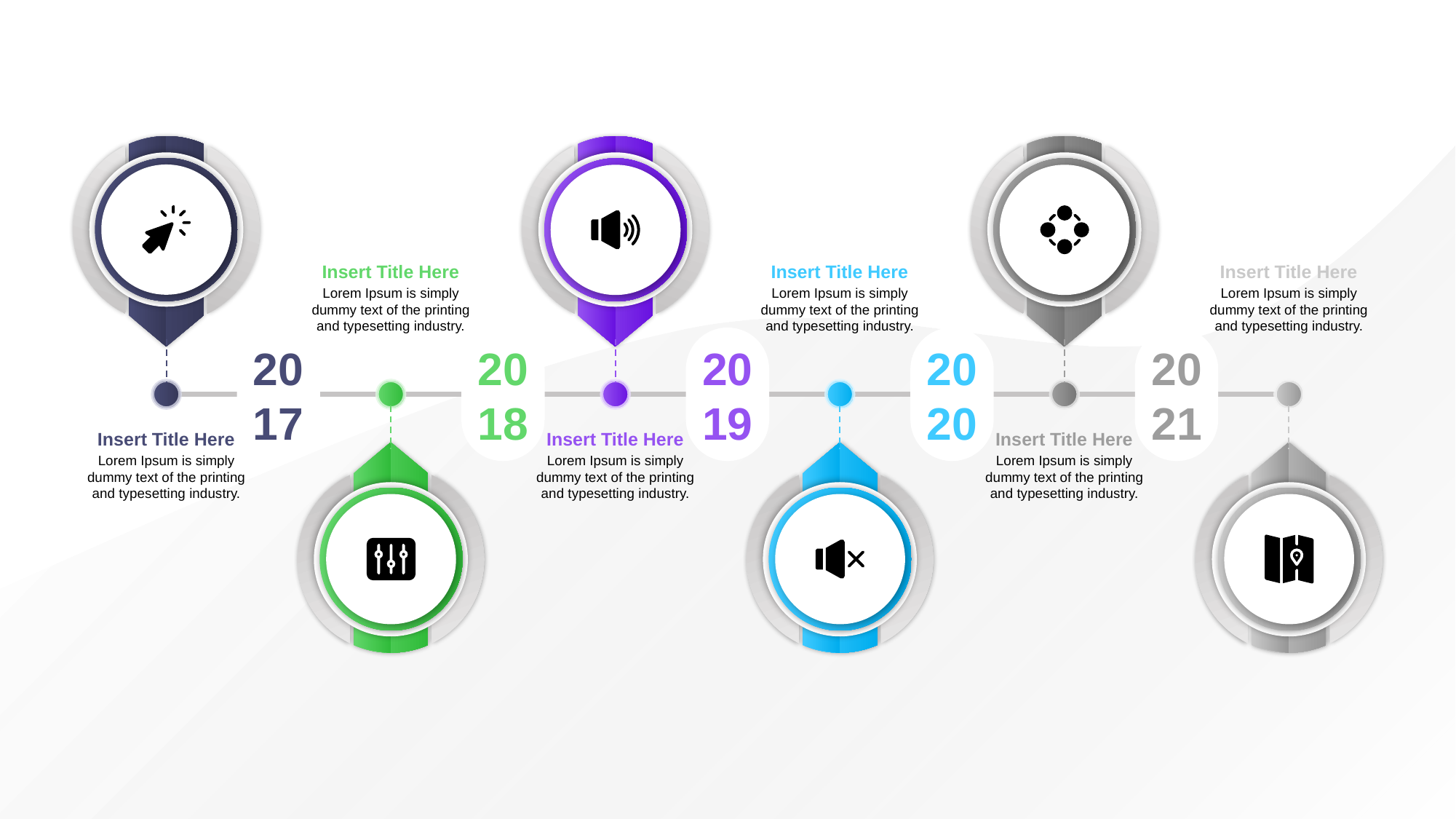

Insert Title Here
Lorem Ipsum is simply dummy text of the printing and typesetting industry.
Insert Title Here
Lorem Ipsum is simply dummy text of the printing and typesetting industry.
Insert Title Here
Lorem Ipsum is simply dummy text of the printing and typesetting industry.
2017
2018
2019
2020
2021

Insert Title Here
Lorem Ipsum is simply dummy text of the printing and typesetting industry.
Insert Title Here
Lorem Ipsum is simply dummy text of the printing and typesetting industry.
Insert Title Here
Lorem Ipsum is simply dummy text of the printing and typesetting industry.